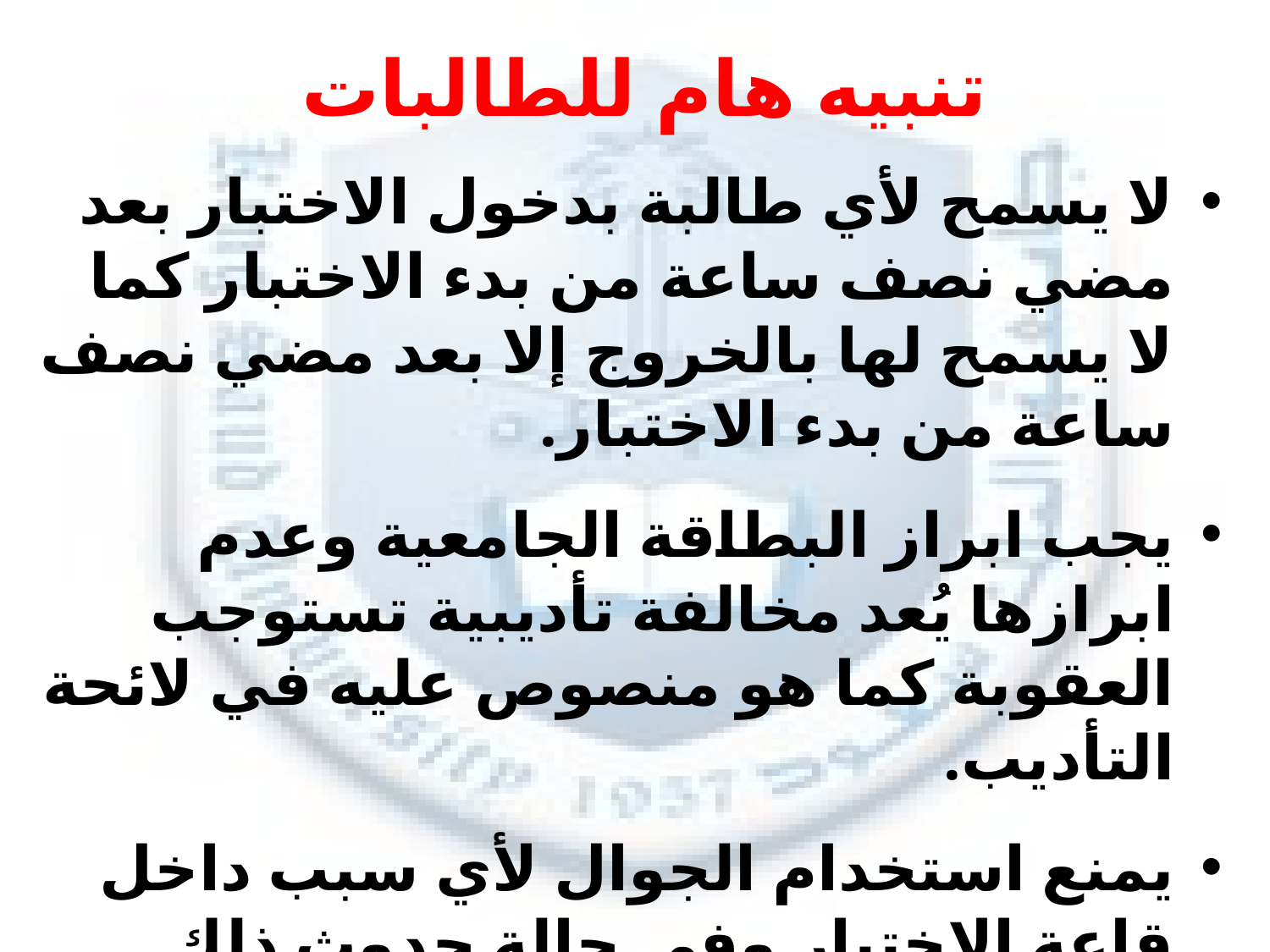

# تنبيه هام للطالبات
لا يسمح لأي طالبة بدخول الاختبار بعد مضي نصف ساعة من بدء الاختبار كما لا يسمح لها بالخروج إلا بعد مضي نصف ساعة من بدء الاختبار.

يجب ابراز البطاقة الجامعية وعدم ابرازها يُعد مخالفة تأديبية تستوجب العقوبة كما هو منصوص عليه في لائحة التأديب.

يمنع استخدام الجوال لأي سبب داخل قاعة الاختبار وفي حالة حدوث ذلك يُعامل كحالة من حالات الغش التي تستدعي العقوبة المنصوص عليها بلائحة تأديب الطلاب